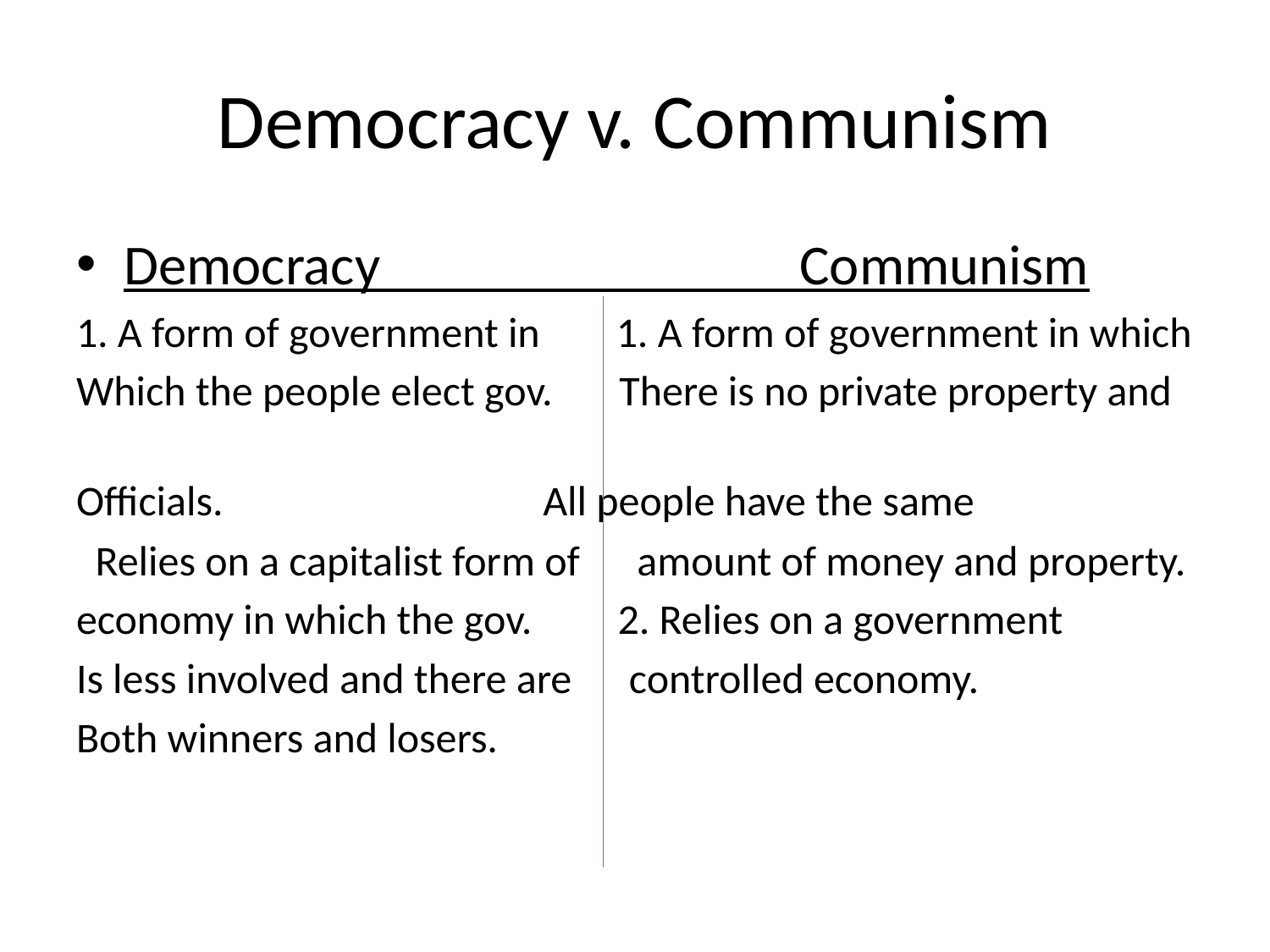

# Democracy v. Communism
Democracy                                 Communism
1. A form of government in        1. A form of government in which
Which the people elect gov.       There is no private property and
Officials.  			    All people have the same
  Relies on a capitalist form of      amount of money and property.
economy in which the gov.         2. Relies on a government
Is less involved and there are      controlled economy.
Both winners and losers.